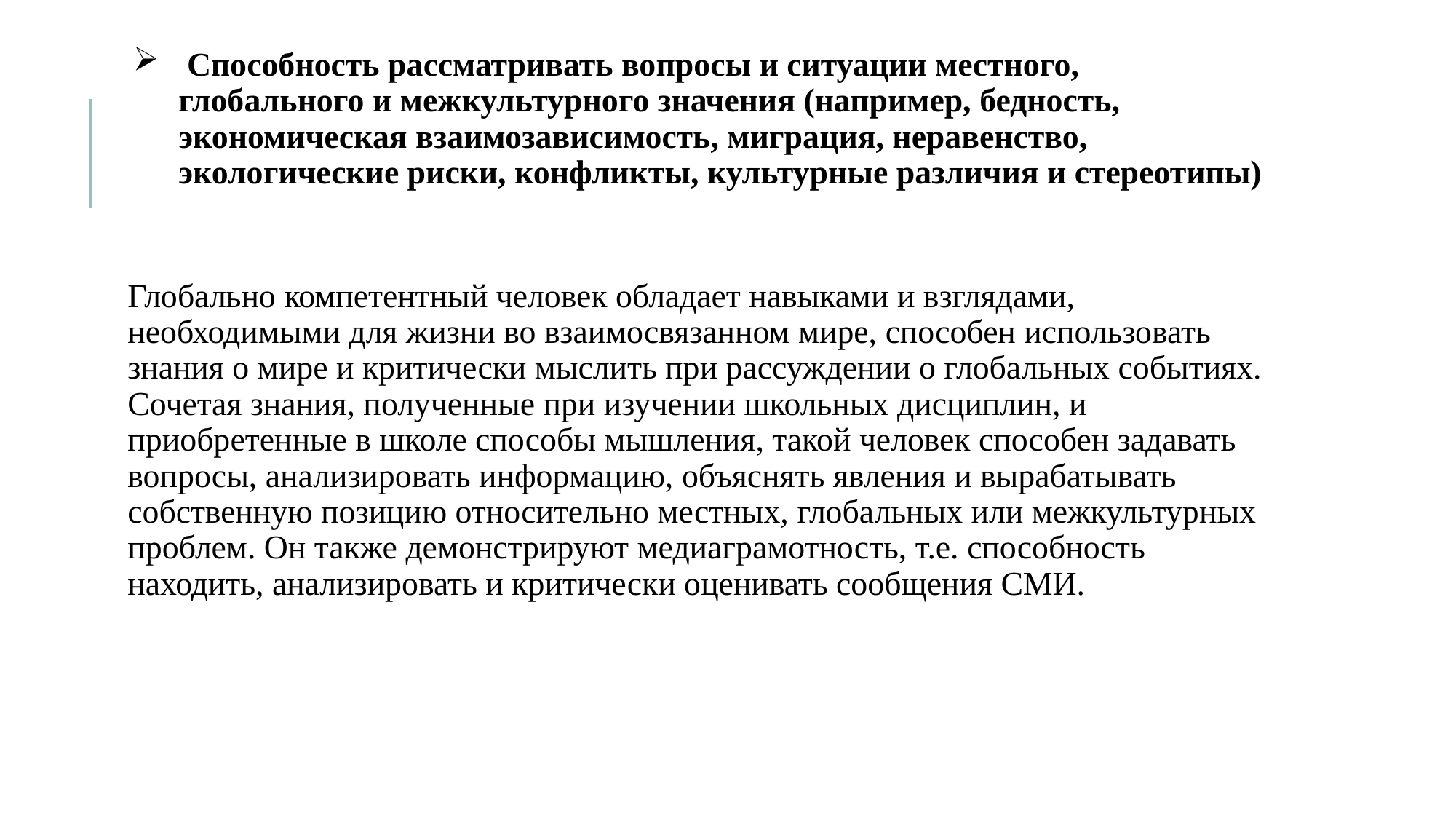

# Способность рассматривать вопросы и ситуации местного, глобального и межкультурного значения (например, бедность, экономическая взаимозависимость, миграция, неравенство, экологические риски, конфликты, культурные различия и стереотипы)
Глобально компетентный человек обладает навыками и взглядами, необходимыми для жизни во взаимосвязанном мире, способен использовать знания о мире и критически мыслить при рассуждении о глобальных событиях. Сочетая знания, полученные при изучении школьных дисциплин, и приобретенные в школе способы мышления, такой человек способен задавать вопросы, анализировать информацию, объяснять явления и вырабатывать собственную позицию относительно местных, глобальных или межкультурных проблем. Он также демонстрируют медиаграмотность, т.е. способность находить, анализировать и критически оценивать сообщения СМИ.